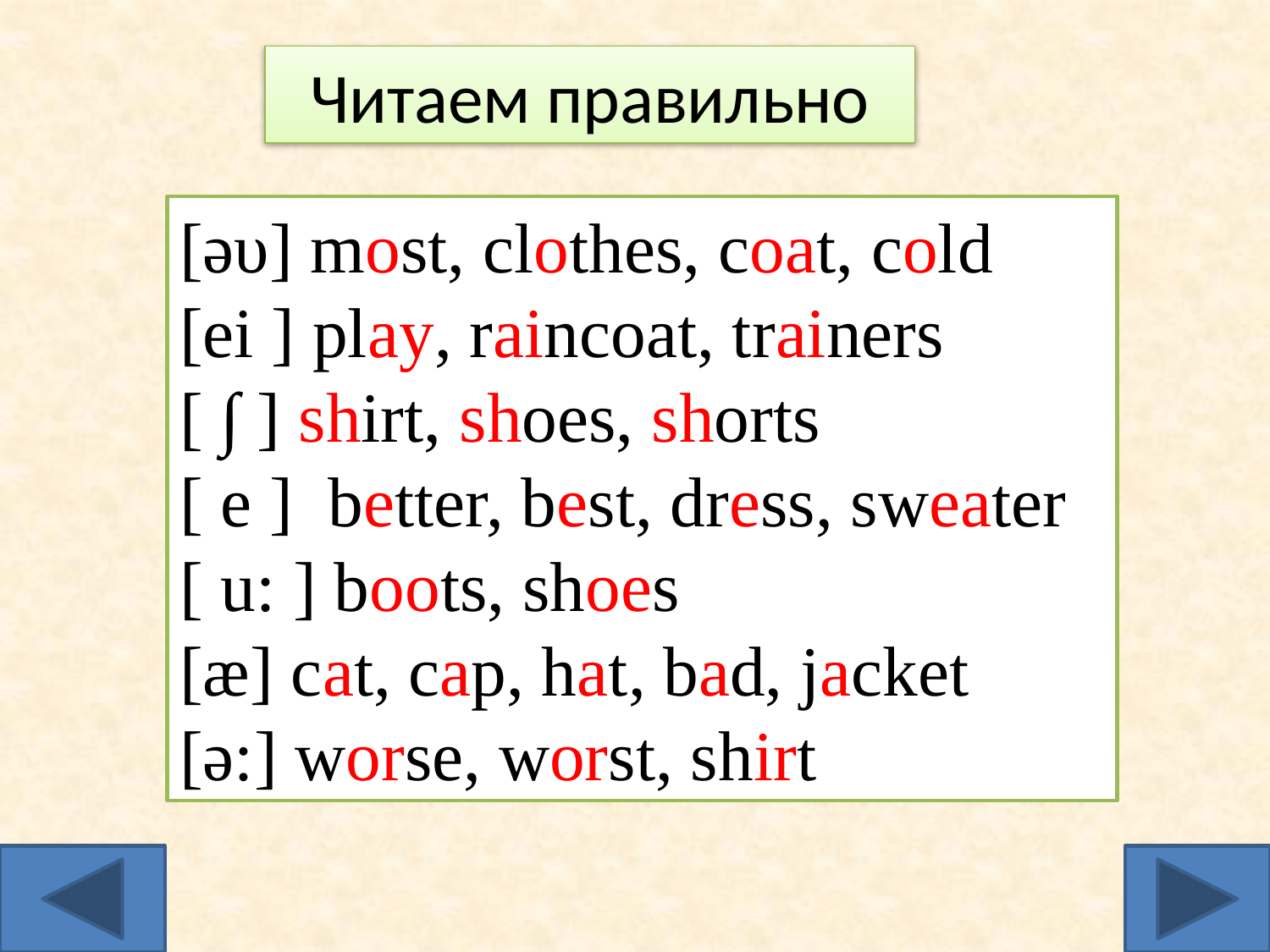

Читаем правильно
[әυ] most, clothes, coat, cold
[ei ] play, raincoat, trainers
[ ∫ ] shirt, shoes, shorts
[ e ]  better, best, dress, sweater
[ u: ] boots, shoes
[æ] cat, cap, hat, bad, jacket
[ə:] worse, worst, shirt